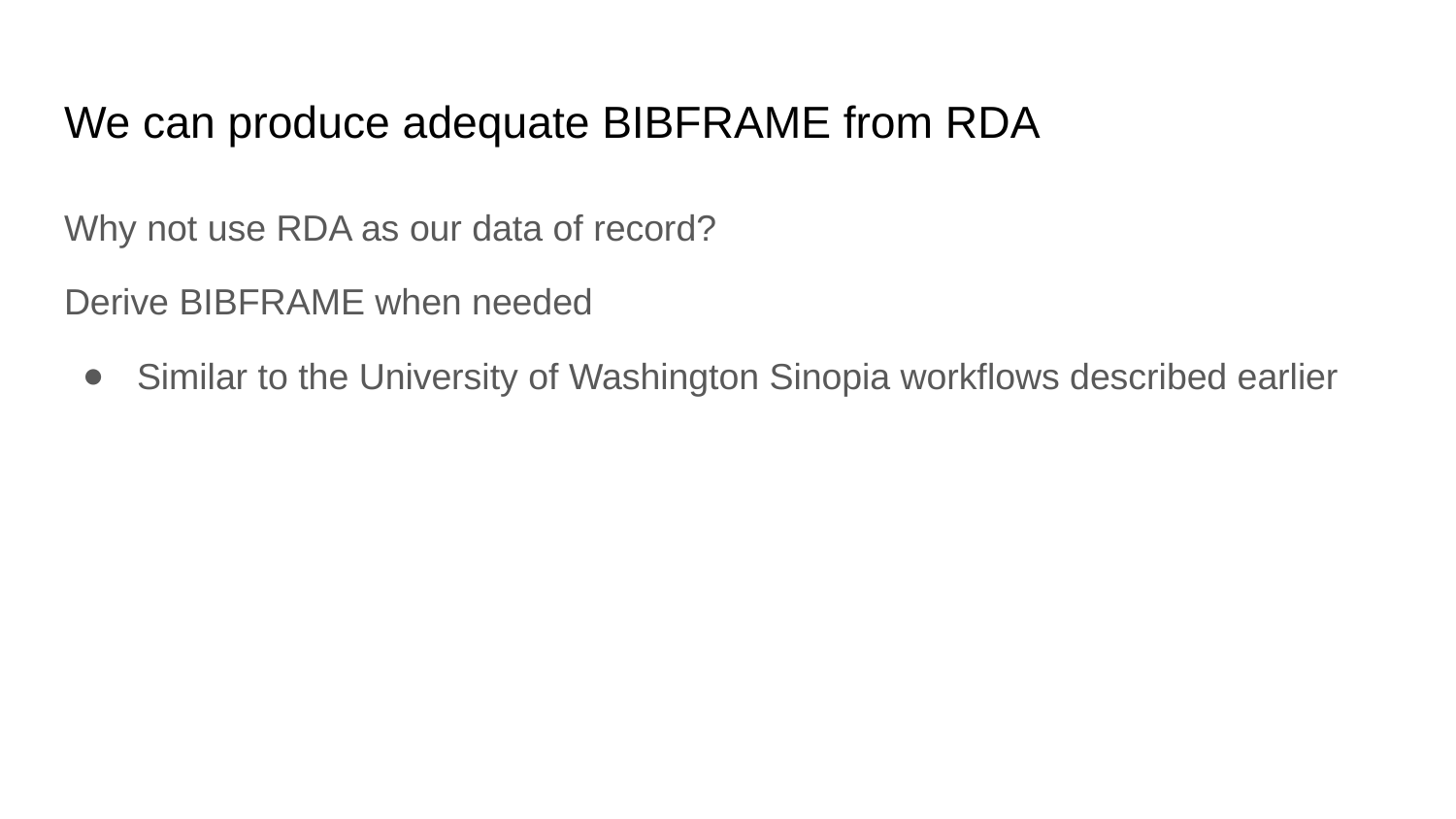

# We can produce adequate BIBFRAME from RDA
Why not use RDA as our data of record?
Derive BIBFRAME when needed
Similar to the University of Washington Sinopia workflows described earlier